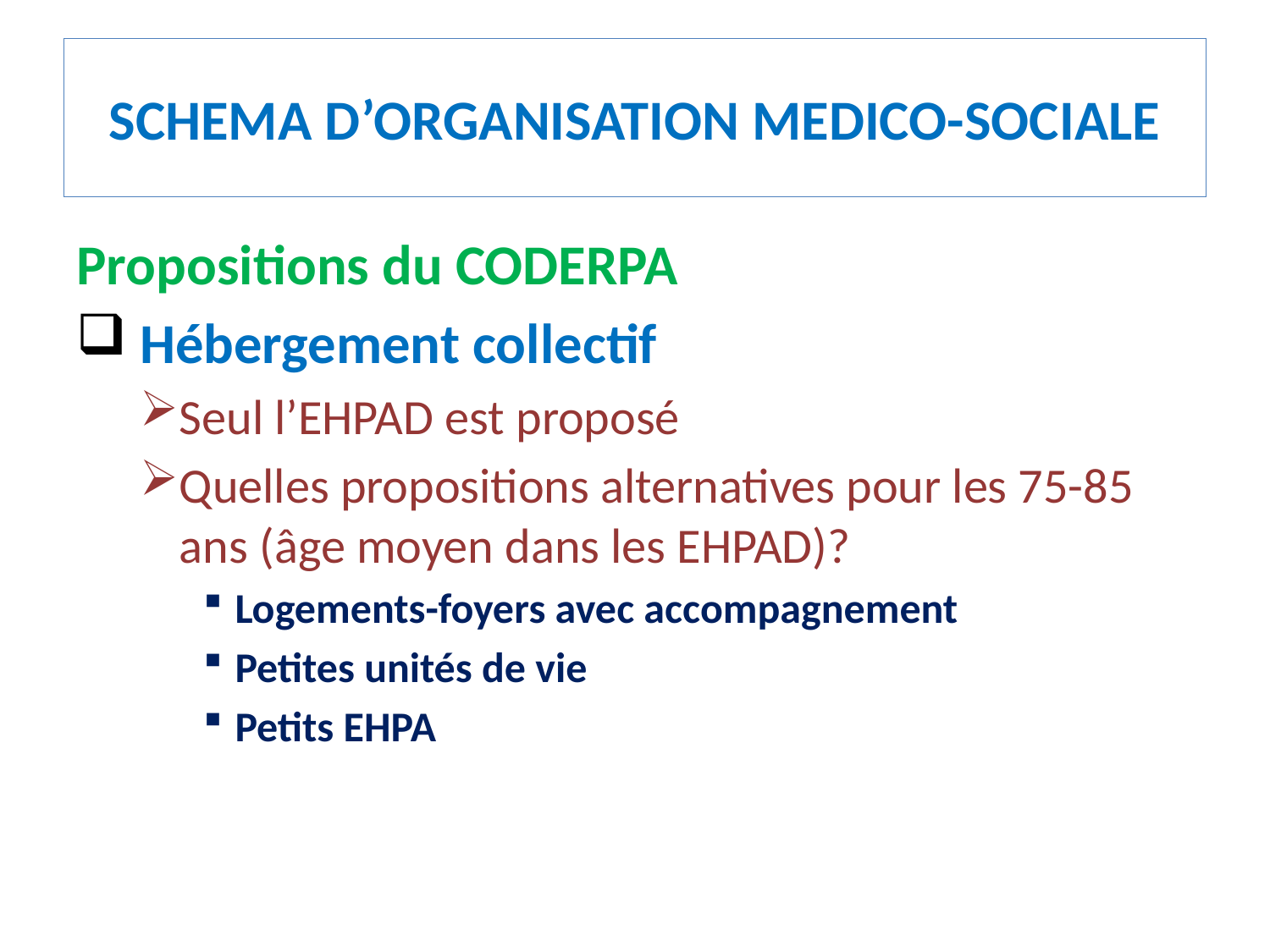

# SCHEMA D’ORGANISATION MEDICO-SOCIALE
Propositions du CODERPA
 Hébergement collectif
Seul l’EHPAD est proposé
Quelles propositions alternatives pour les 75-85 ans (âge moyen dans les EHPAD)?
Logements-foyers avec accompagnement
Petites unités de vie
Petits EHPA